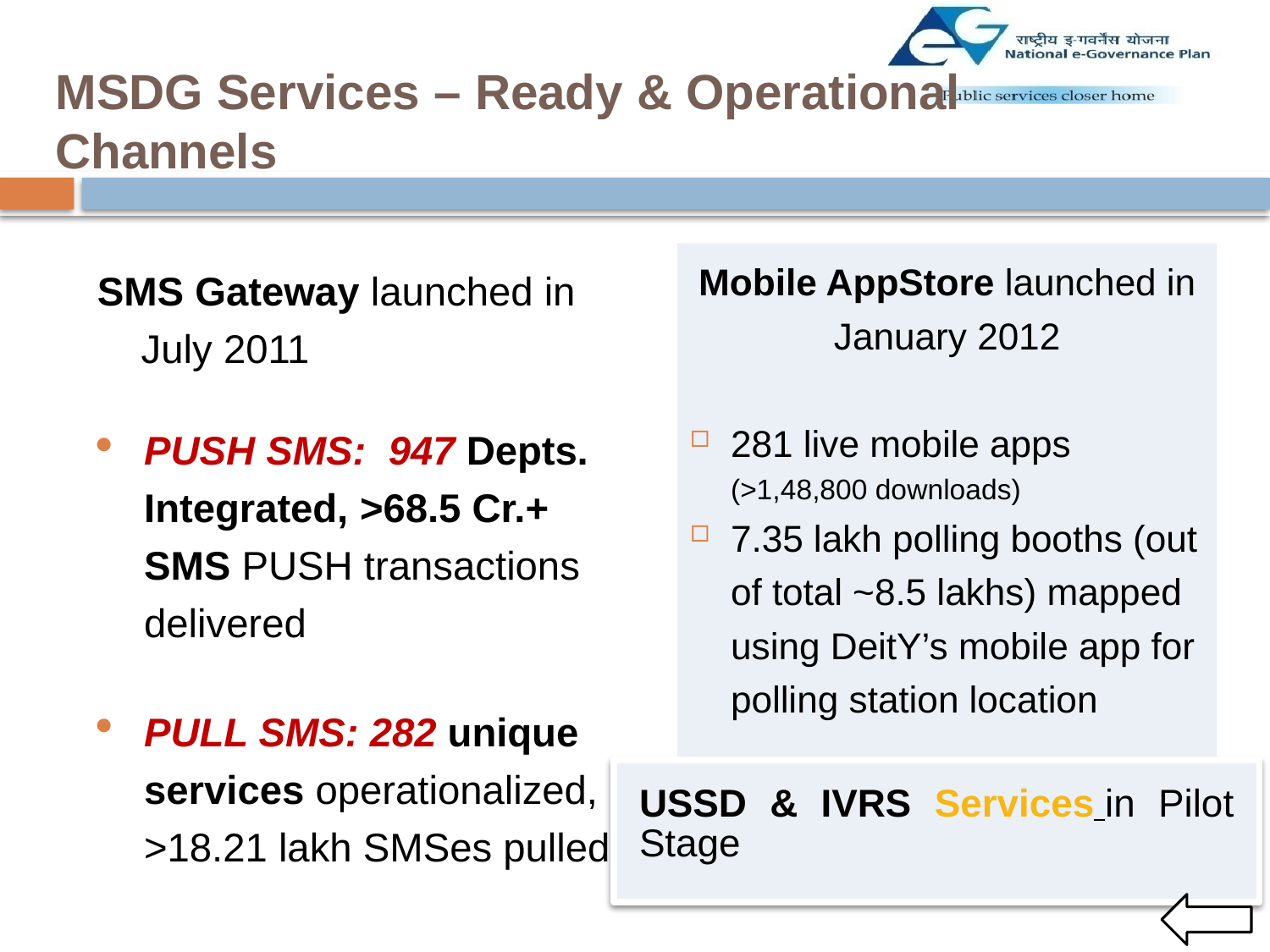

# MSDG Services – Ready & Operational Channels
Mobile AppStore launched in January 2012

281 live mobile apps (>1,48,800 downloads)
7.35 lakh polling booths (out of total ~8.5 lakhs) mapped using DeitY’s mobile app for polling station location

SMS Gateway launched in July 2011

PUSH SMS:  947 Depts. Integrated, >68.5 Cr.+ SMS PUSH transactions delivered

PULL SMS: 282 unique services operationalized, >18.21 lakh SMSes pulled
USSD & IVRS Services in Pilot Stage